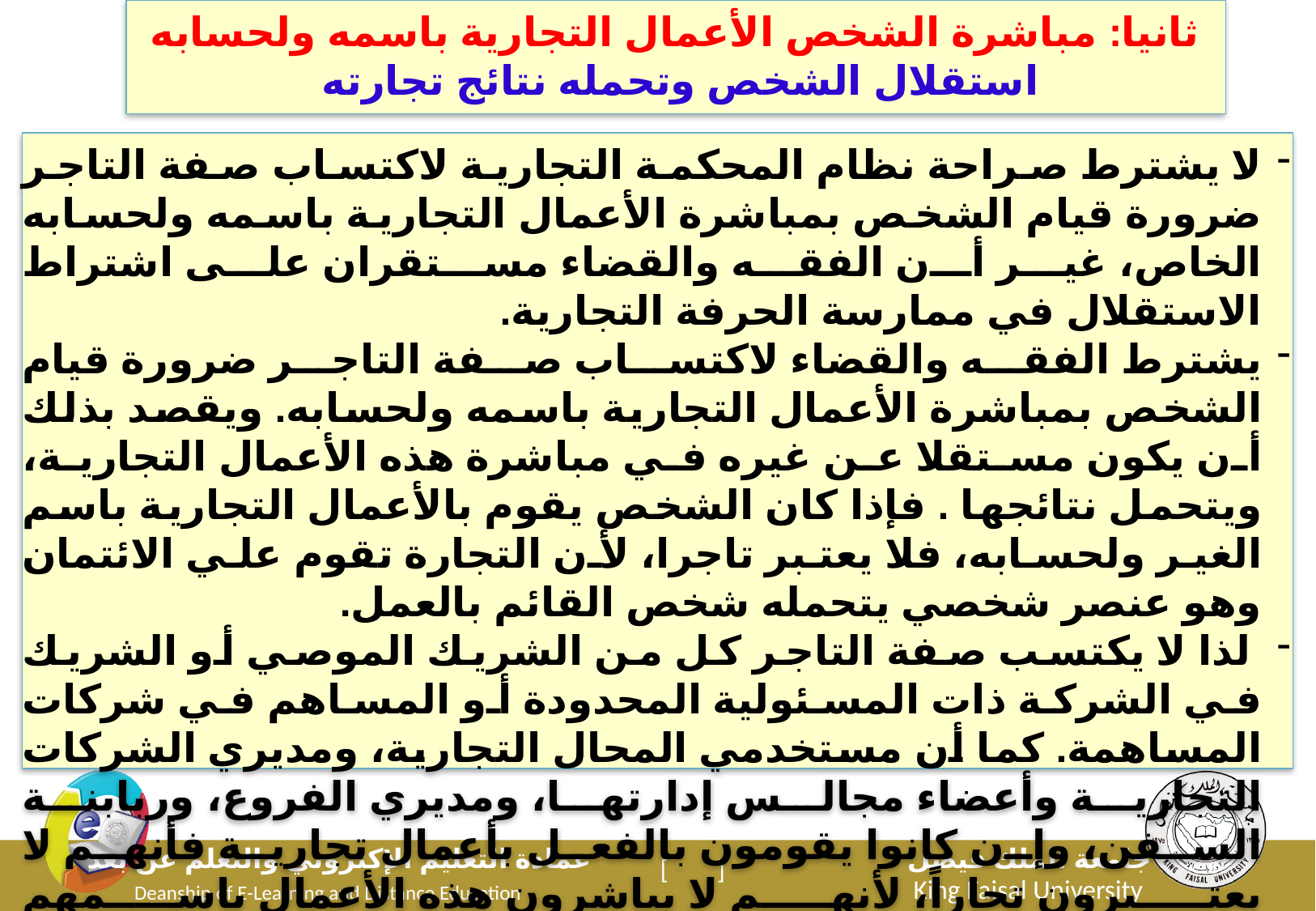

ثانيا: مباشرة الشخص الأعمال التجارية باسمه ولحسابه
استقلال الشخص وتحمله نتائج تجارته
لا يشترط صراحة نظام المحكمة التجارية لاكتساب صفة التاجر ضرورة قيام الشخص بمباشرة الأعمال التجارية باسمه ولحسابه الخاص، غير أن الفقه والقضاء مستقران على اشتراط الاستقلال في ممارسة الحرفة التجارية.
يشترط الفقه والقضاء لاكتساب صفة التاجر ضرورة قيام الشخص بمباشرة الأعمال التجارية باسمه ولحسابه. ويقصد بذلك أن يكون مستقلا عن غيره في مباشرة هذه الأعمال التجارية، ويتحمل نتائجها . فإذا كان الشخص يقوم بالأعمال التجارية باسم الغير ولحسابه، فلا يعتبر تاجرا، لأن التجارة تقوم علي الائتمان وهو عنصر شخصي يتحمله شخص القائم بالعمل.
 لذا لا يكتسب صفة التاجر كل من الشريك الموصي أو الشريك في الشركة ذات المسئولية المحدودة أو المساهم في شركات المساهمة. كما أن مستخدمي المحال التجارية، ومديري الشركات التجارية وأعضاء مجالس إدارتها، ومديري الفروع، وربابنة السفن، وإن كانوا يقومون بالفعل بأعمال تجارية فأنهم لا يعتبرون تجاراً، لأنهم لا يباشرون هذه الأعمال باسمهم ولحسابهم الخاص، بل لاسم رب العمل ولحسابه والذي يربطهم به عقد عمل يخضعون بمقتضاه لإرادته وتوجيهاته .